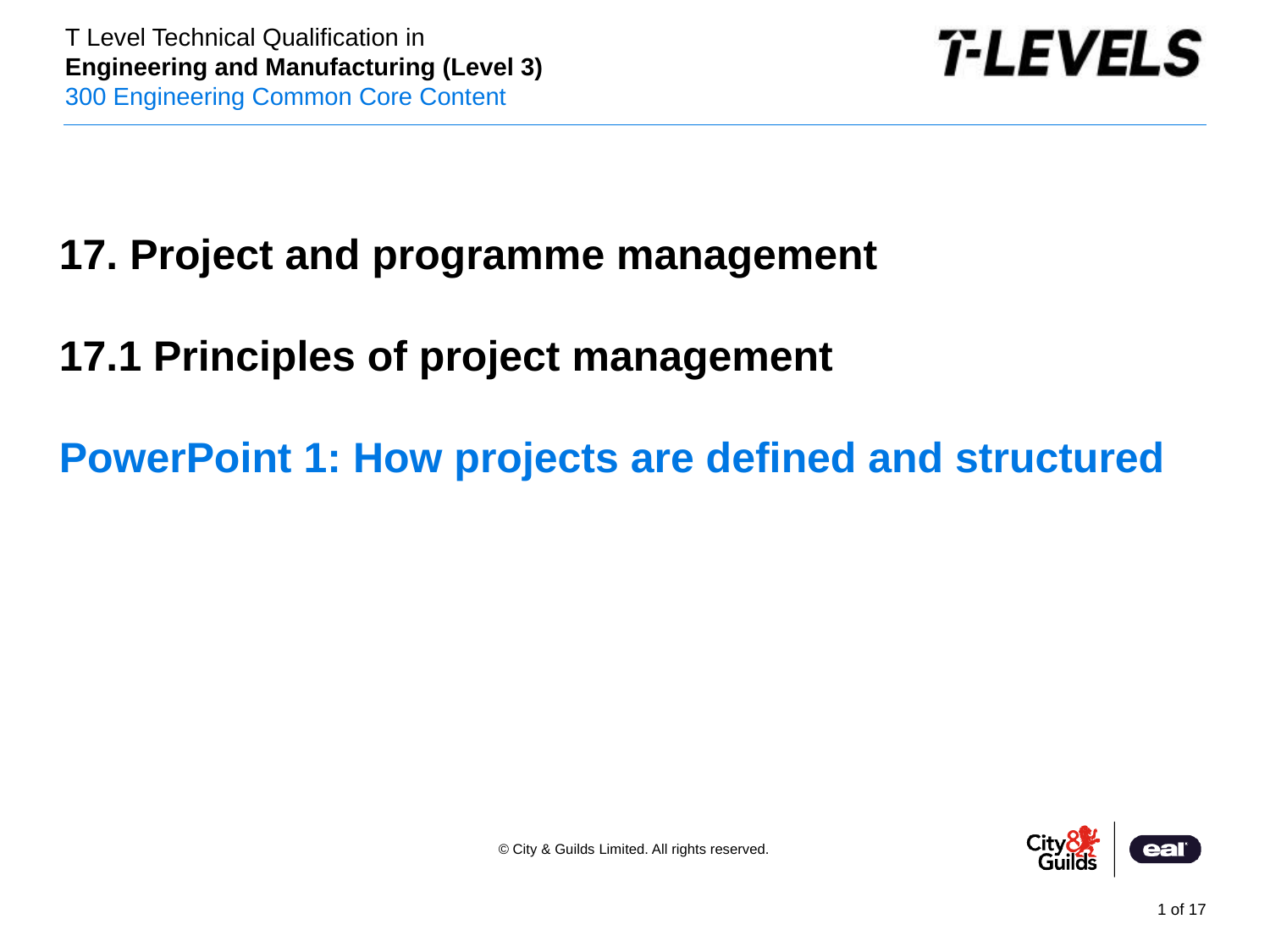

17. Project and programme management

17.1 Principles of project management
PowerPoint 1: How projects are defined and structured